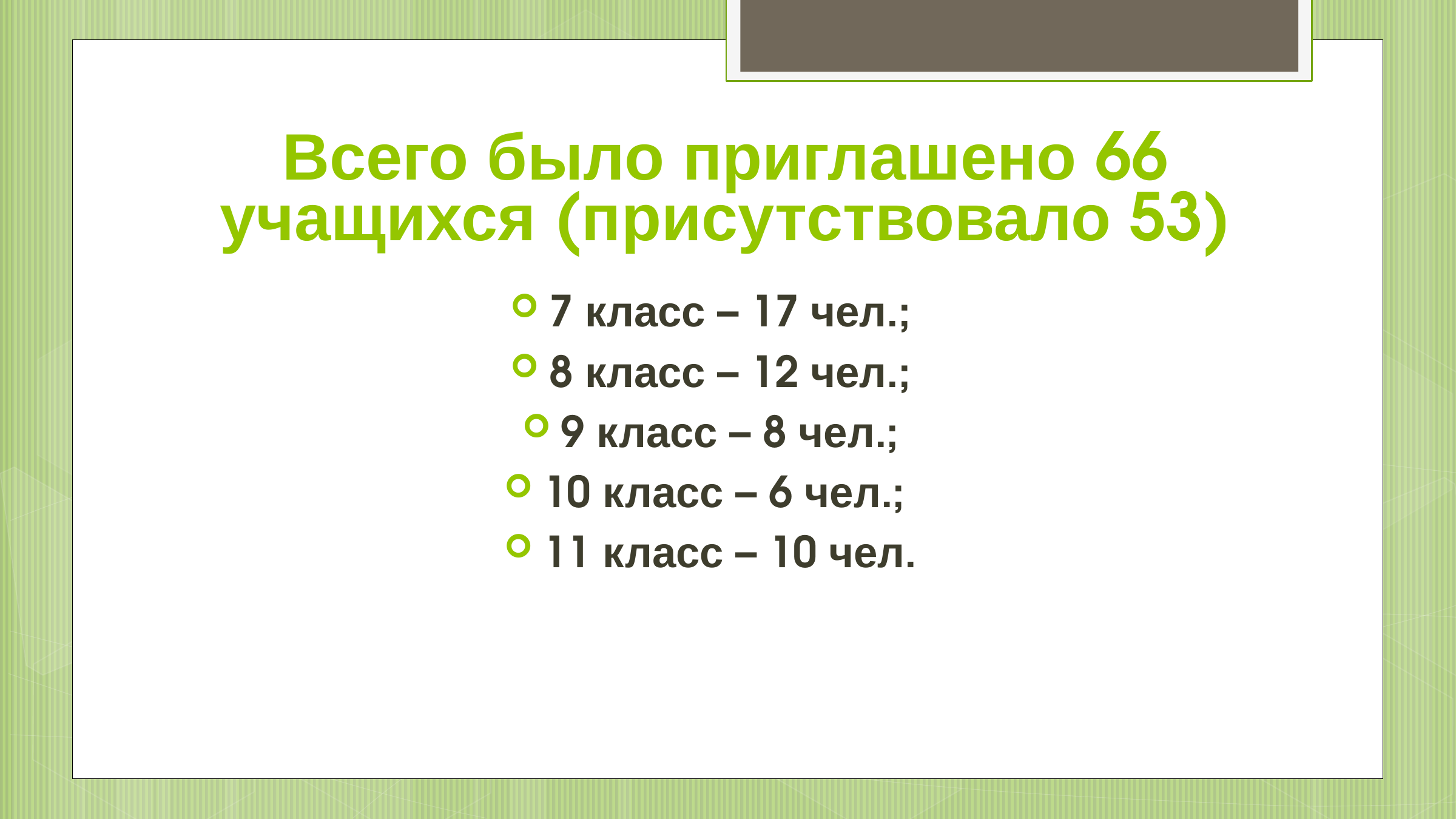

# Всего было приглашено 66 учащихся (присутствовало 53)
7 класс – 17 чел.;
8 класс – 12 чел.;
9 класс – 8 чел.;
10 класс – 6 чел.;
11 класс – 10 чел.